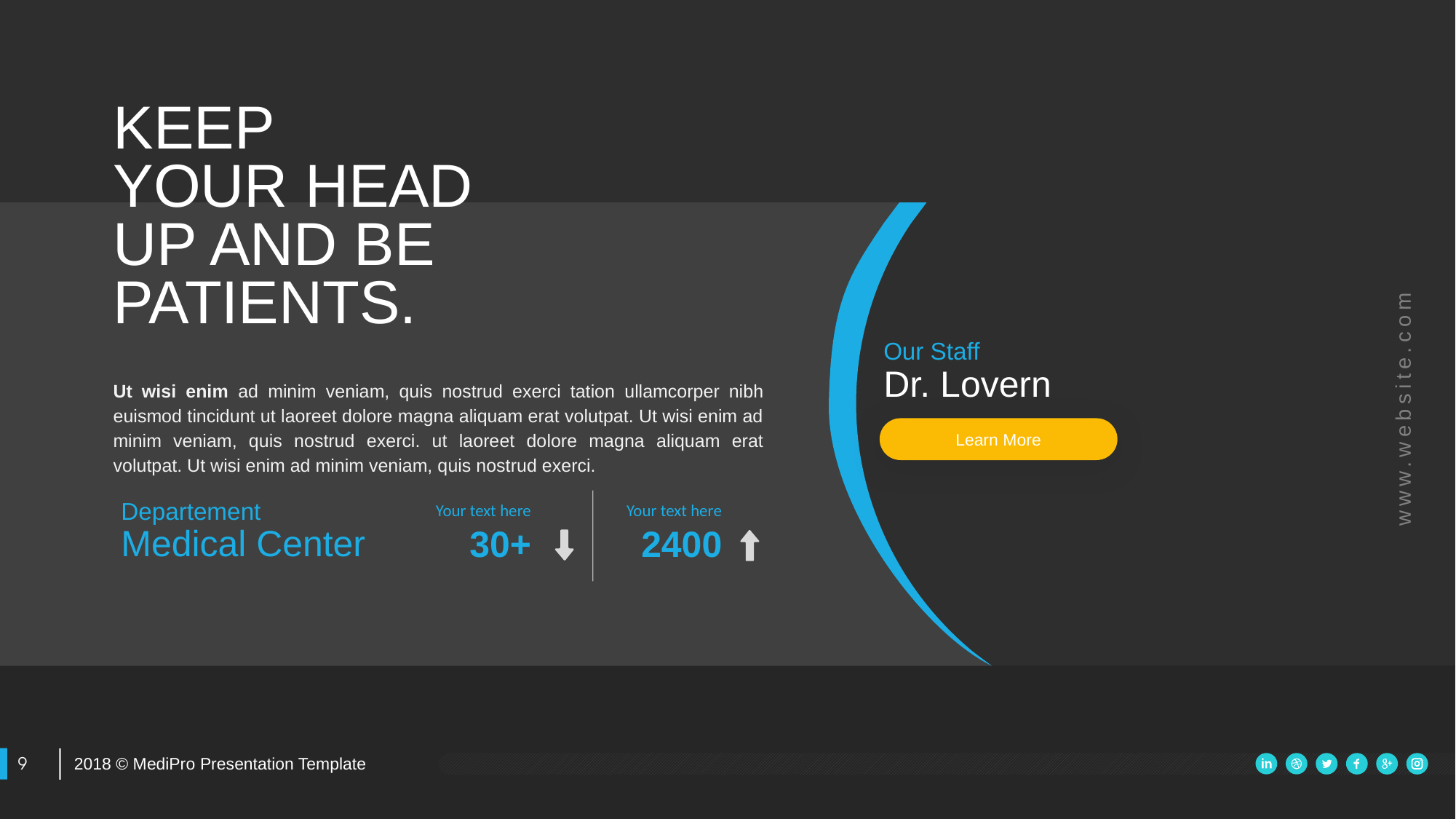

KEEP
YOUR HEAD UP AND BE PATIENTS.

Our Staff
Dr. Lovern
Ut wisi enim ad minim veniam, quis nostrud exerci tation ullamcorper nibh euismod tincidunt ut laoreet dolore magna aliquam erat volutpat. Ut wisi enim ad minim veniam, quis nostrud exerci. ut laoreet dolore magna aliquam erat volutpat. Ut wisi enim ad minim veniam, quis nostrud exerci.
Learn More
Your text here
30+
Your text here
2400
Departement
Medical Center